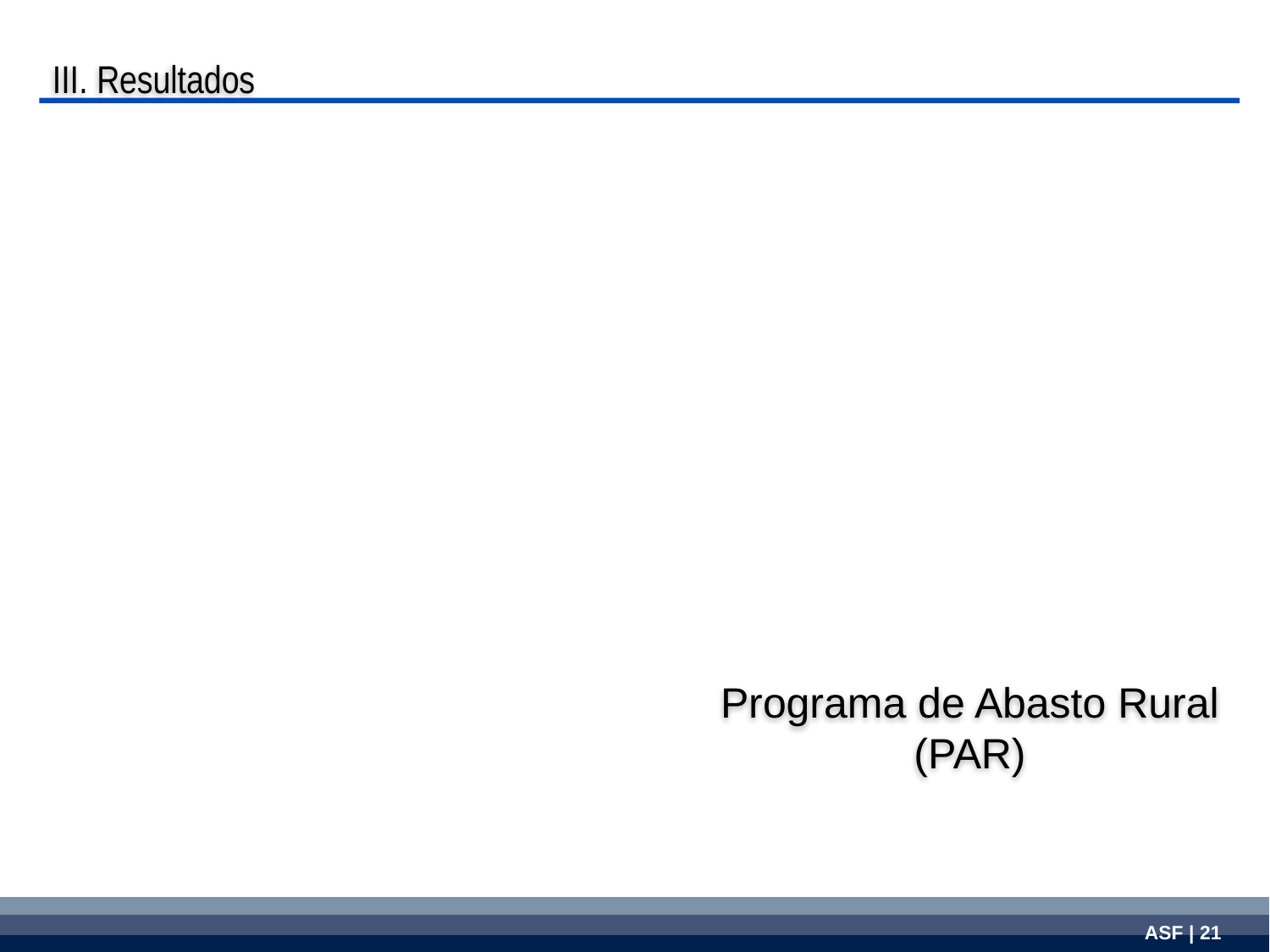

III. Resultados

Programa de Abasto Rural (PAR)
|  |
| --- |
|  |
|  |
ASF | 21